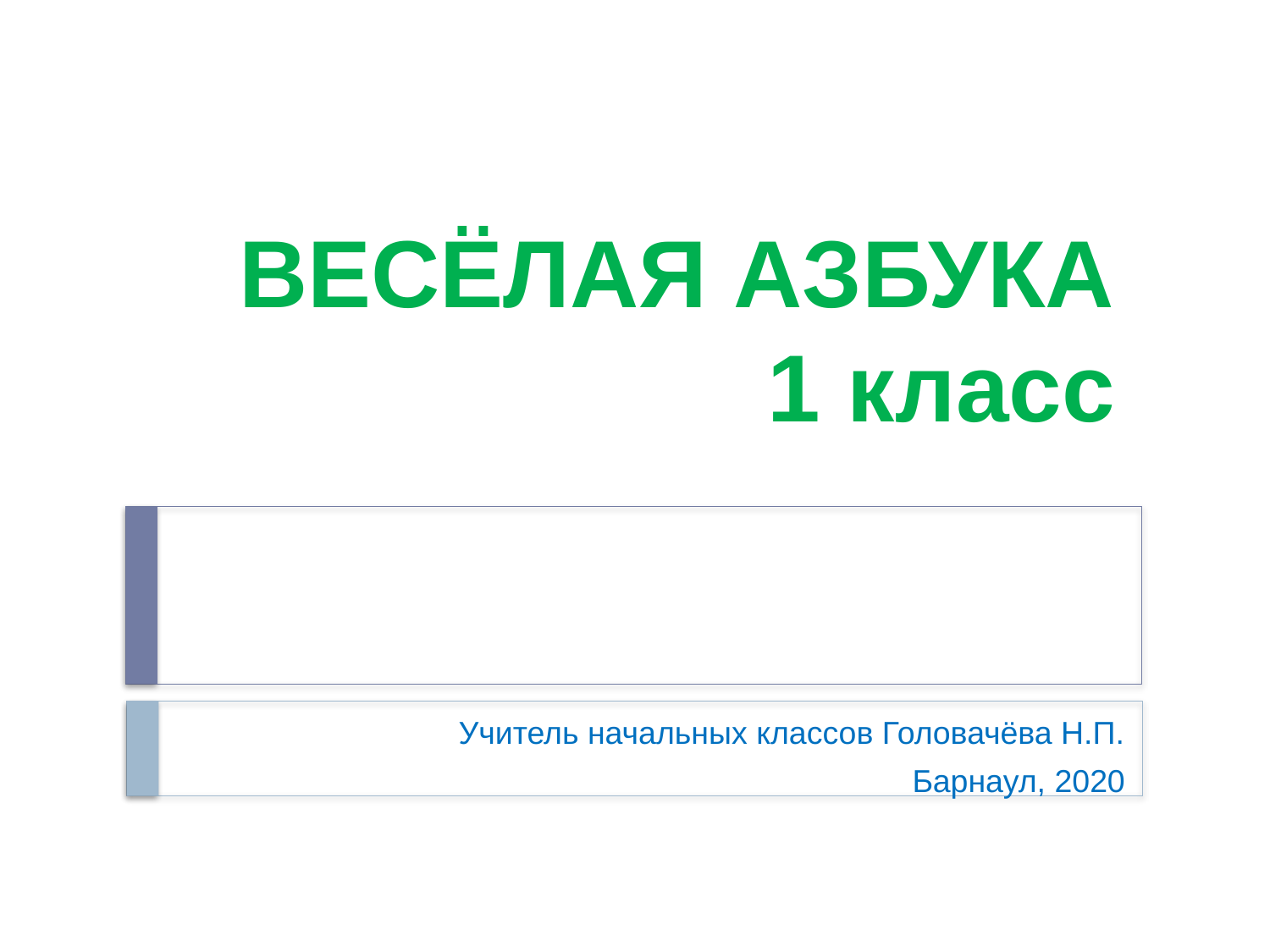

# ВЕСЁЛАЯ АЗБУКА 1 класс
Учитель начальных классов Головачёва Н.П.
Барнаул, 2020